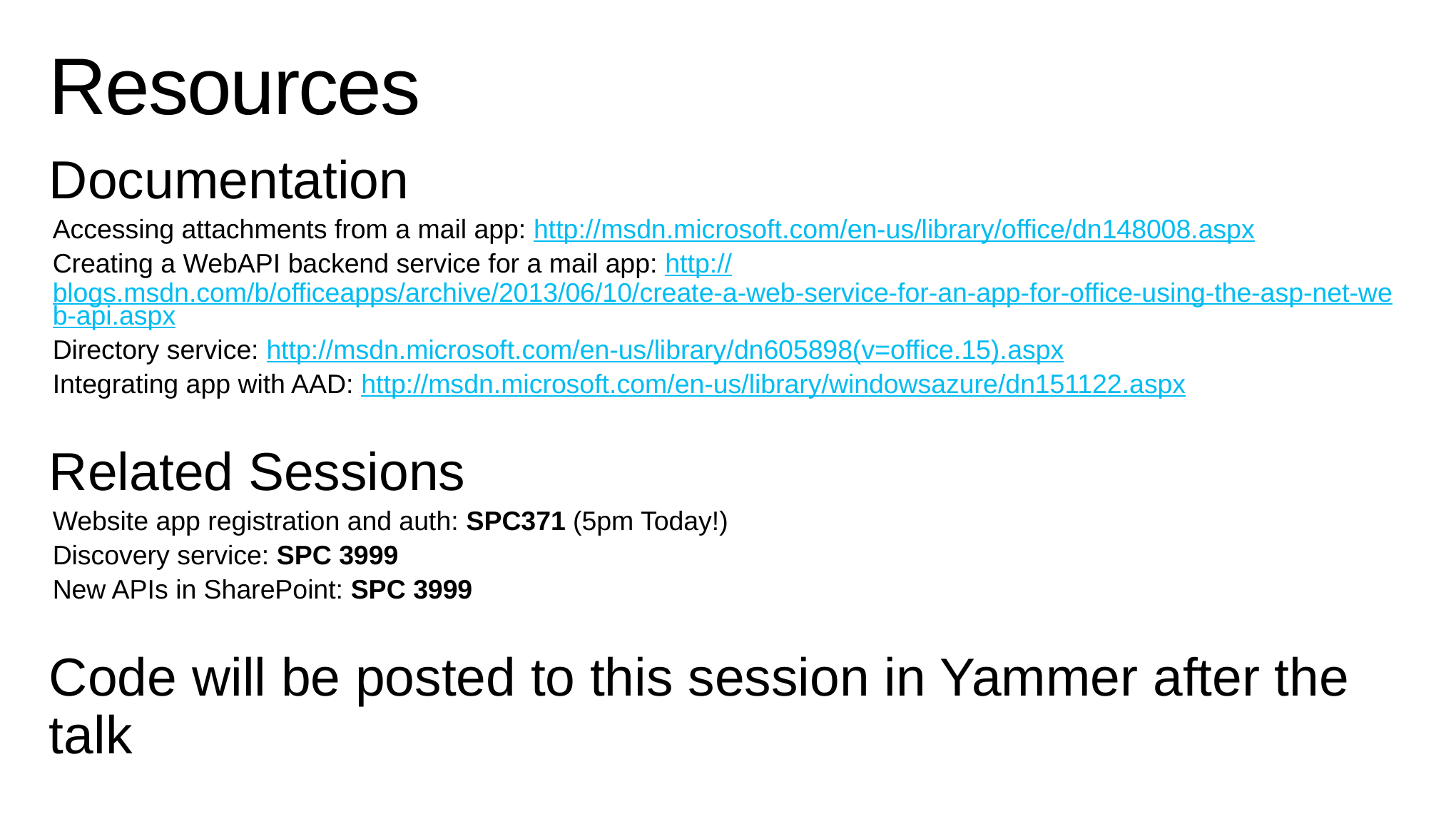

# Resources
Documentation
Accessing attachments from a mail app: http://msdn.microsoft.com/en-us/library/office/dn148008.aspx
Creating a WebAPI backend service for a mail app: http://blogs.msdn.com/b/officeapps/archive/2013/06/10/create-a-web-service-for-an-app-for-office-using-the-asp-net-web-api.aspx
Directory service: http://msdn.microsoft.com/en-us/library/dn605898(v=office.15).aspx
Integrating app with AAD: http://msdn.microsoft.com/en-us/library/windowsazure/dn151122.aspx

Related Sessions
Website app registration and auth: SPC371 (5pm Today!)
Discovery service: SPC 3999
New APIs in SharePoint: SPC 3999

Code will be posted to this session in Yammer after the talk